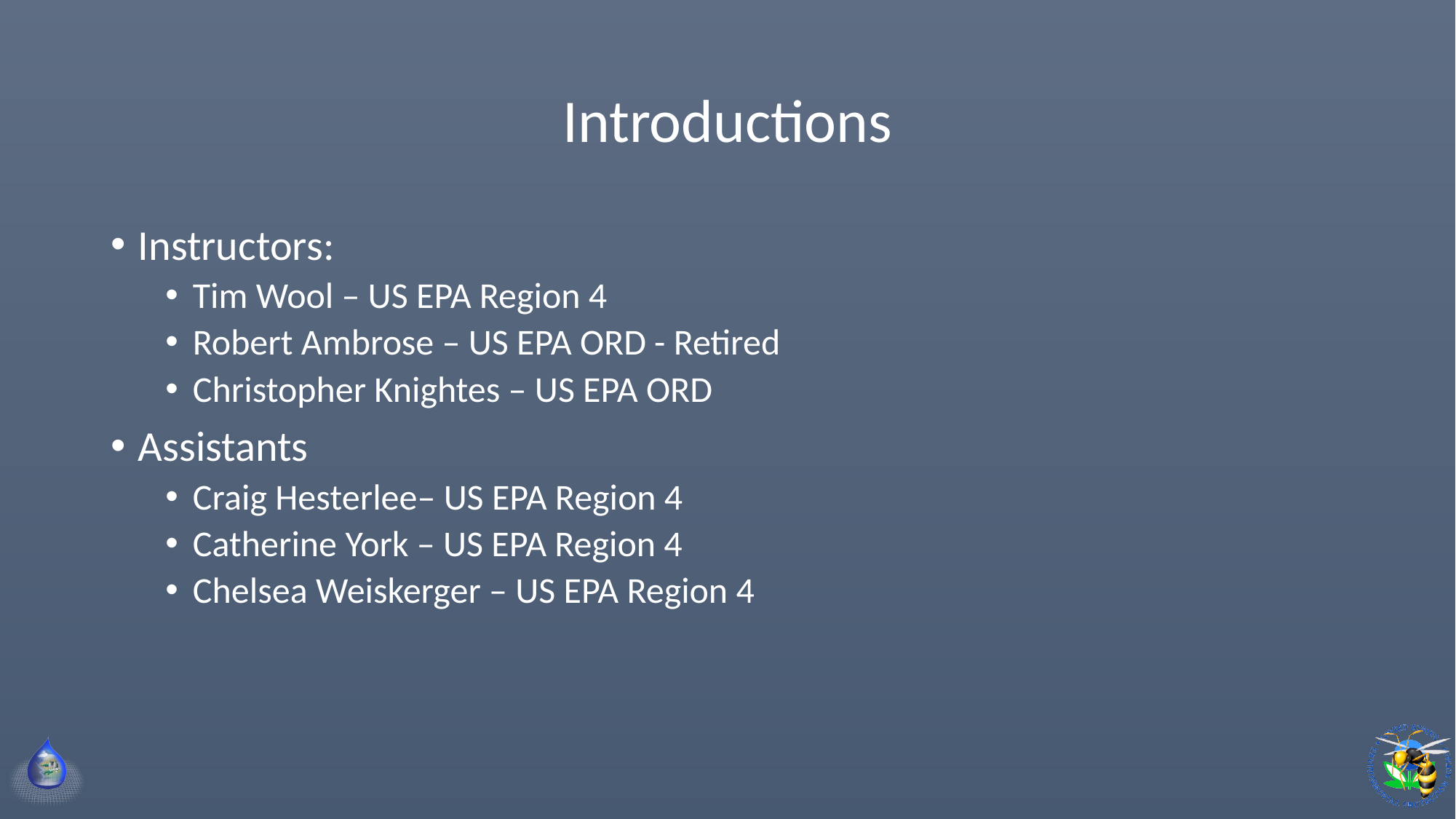

# Introductions
Instructors:
Tim Wool – US EPA Region 4
Robert Ambrose – US EPA ORD - Retired
Christopher Knightes – US EPA ORD
Assistants
Craig Hesterlee– US EPA Region 4
Catherine York – US EPA Region 4
Chelsea Weiskerger – US EPA Region 4